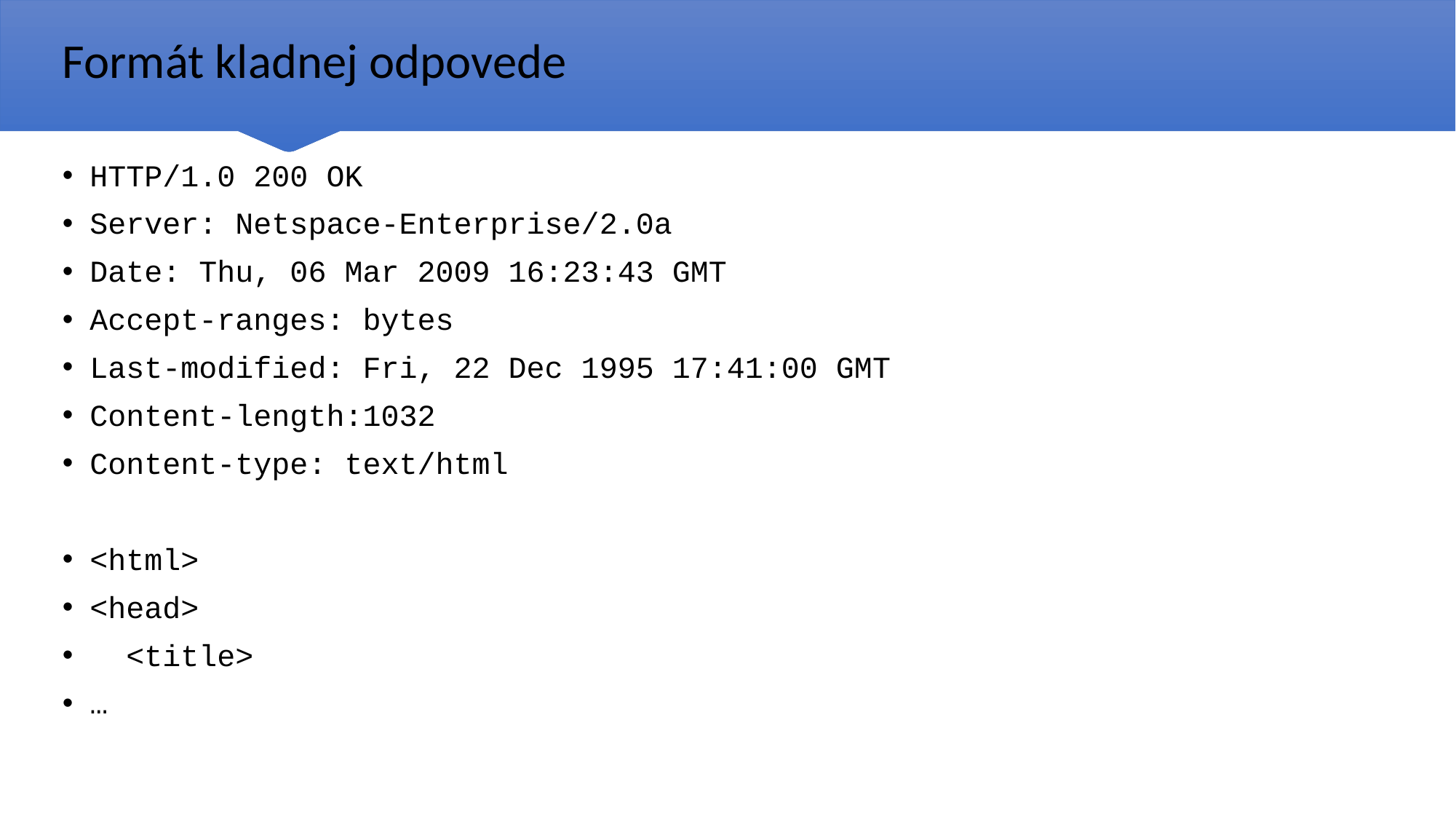

# Formát kladnej odpovede
HTTP/1.0 200 OK
Server: Netspace-Enterprise/2.0a
Date: Thu, 06 Mar 2009 16:23:43 GMT
Accept-ranges: bytes
Last-modified: Fri, 22 Dec 1995 17:41:00 GMT
Content-length:1032
Content-type: text/html

<html>
<head>
  <title>
…